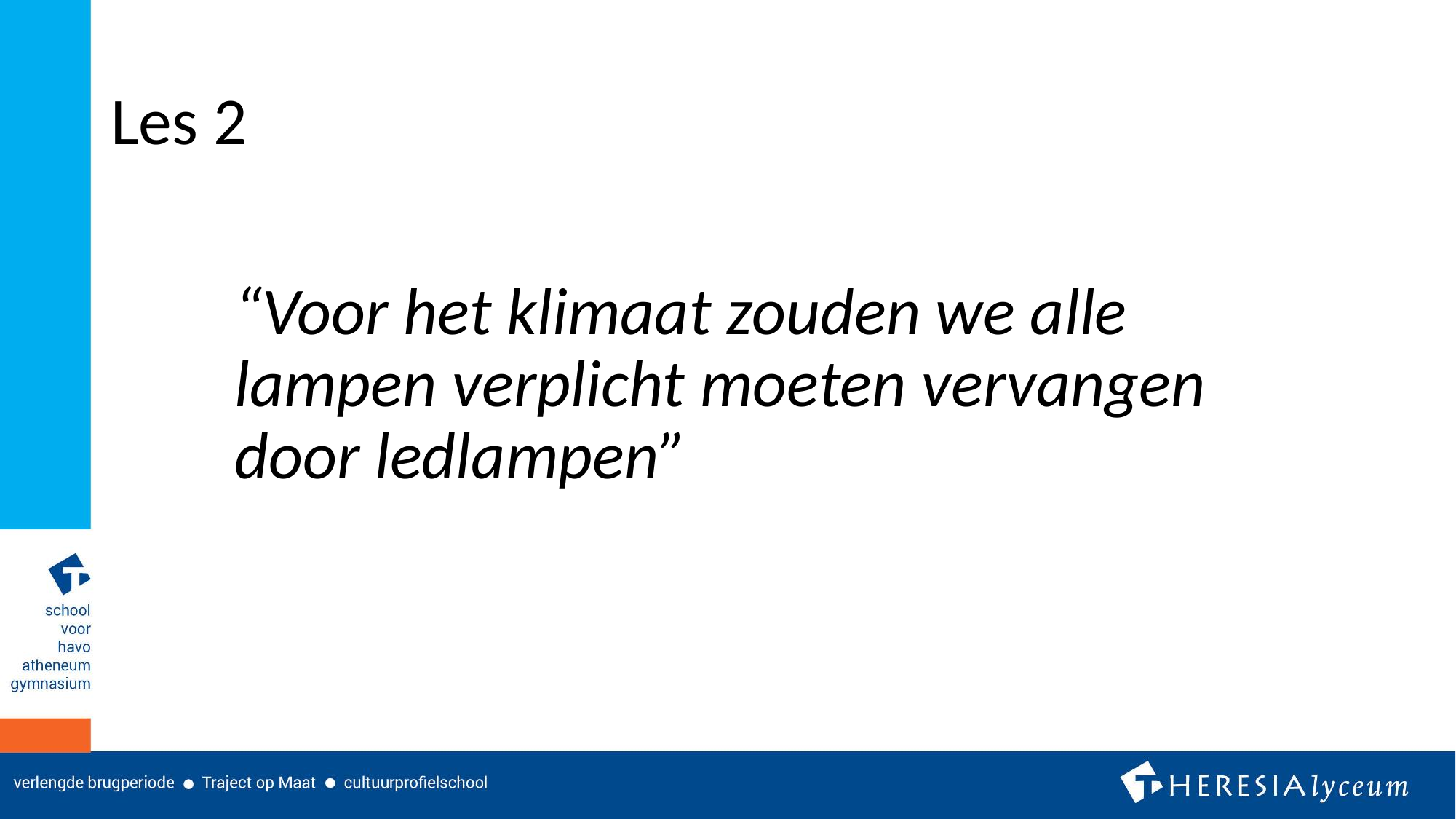

# Les 2
“Voor het klimaat zouden we alle lampen verplicht moeten vervangen door ledlampen”